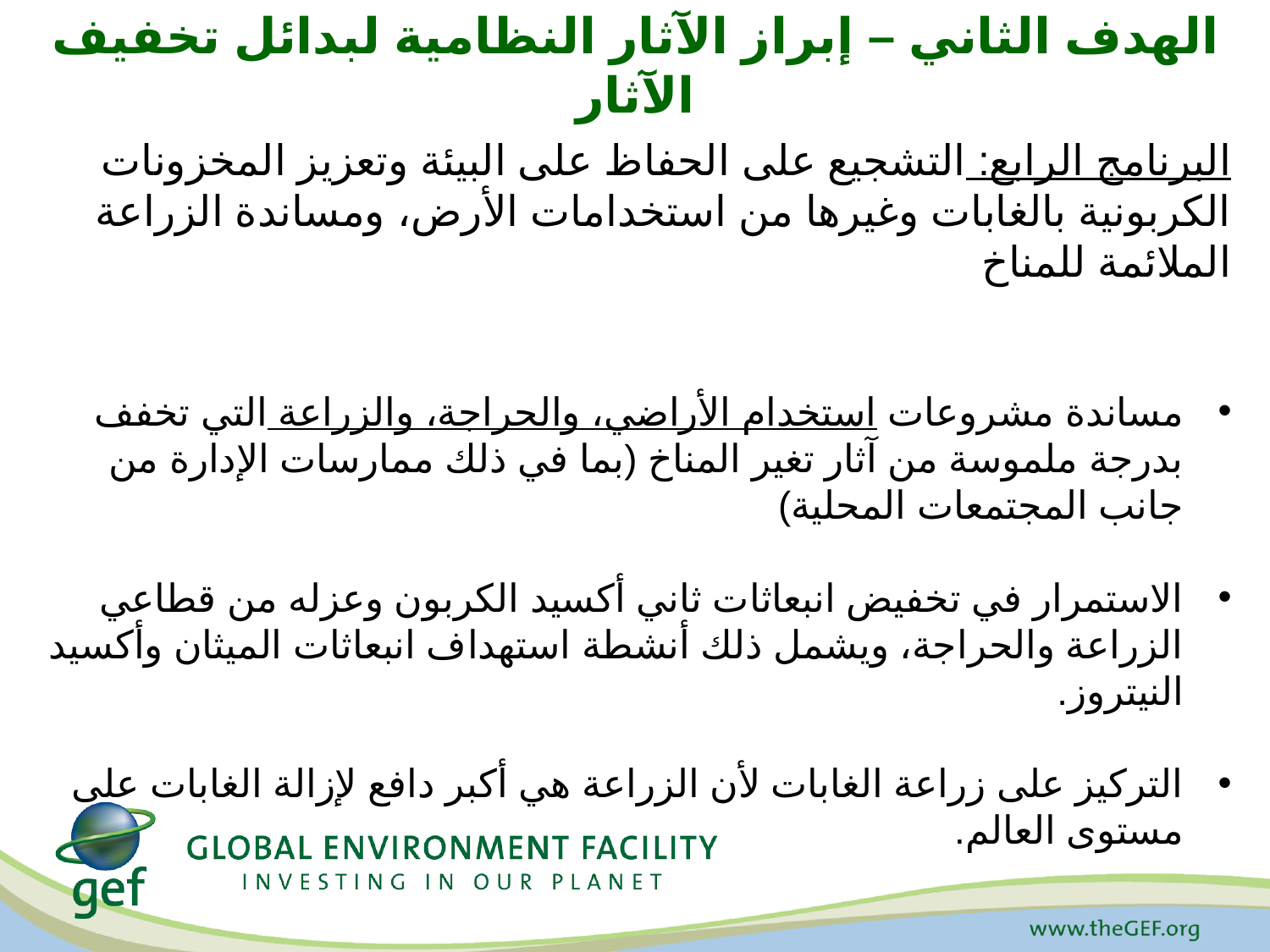

# الهدف الثاني – إبراز الآثار النظامية لبدائل تخفيف الآثار
البرنامج الرابع: التشجيع على الحفاظ على البيئة وتعزيز المخزونات الكربونية بالغابات وغيرها من استخدامات الأرض، ومساندة الزراعة الملائمة للمناخ

مساندة مشروعات استخدام الأراضي، والحراجة، والزراعة التي تخفف بدرجة ملموسة من آثار تغير المناخ (بما في ذلك ممارسات الإدارة من جانب المجتمعات المحلية)

الاستمرار في تخفيض انبعاثات ثاني أكسيد الكربون وعزله من قطاعي الزراعة والحراجة، ويشمل ذلك أنشطة استهداف انبعاثات الميثان وأكسيد النيتروز.

التركيز على زراعة الغابات لأن الزراعة هي أكبر دافع لإزالة الغابات على مستوى العالم.